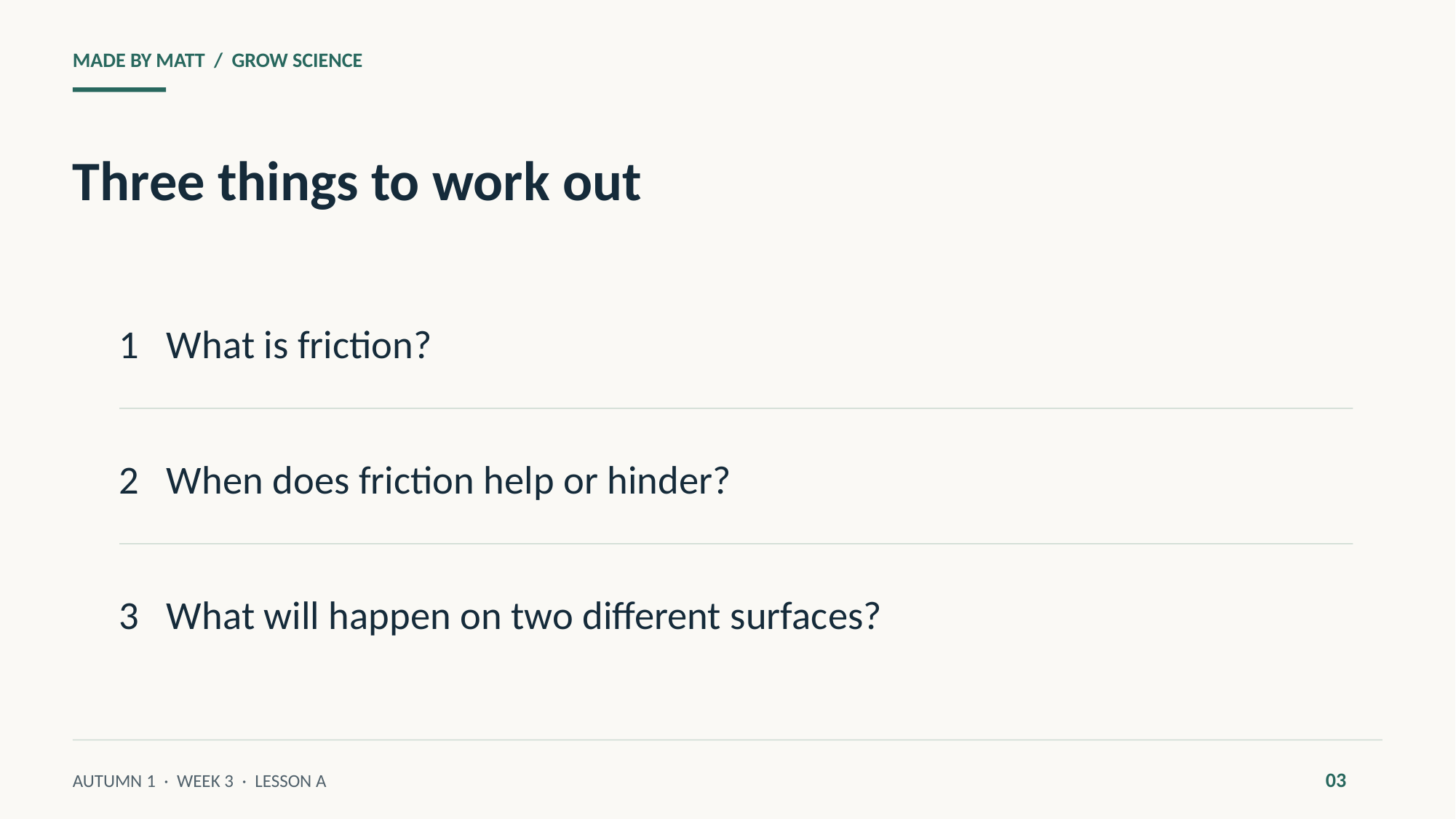

MADE BY MATT  /  GROW SCIENCE

Three things to work out
1   What is friction?

2   When does friction help or hinder?

3   What will happen on two different surfaces?

03
AUTUMN 1  ·  WEEK 3  ·  LESSON A